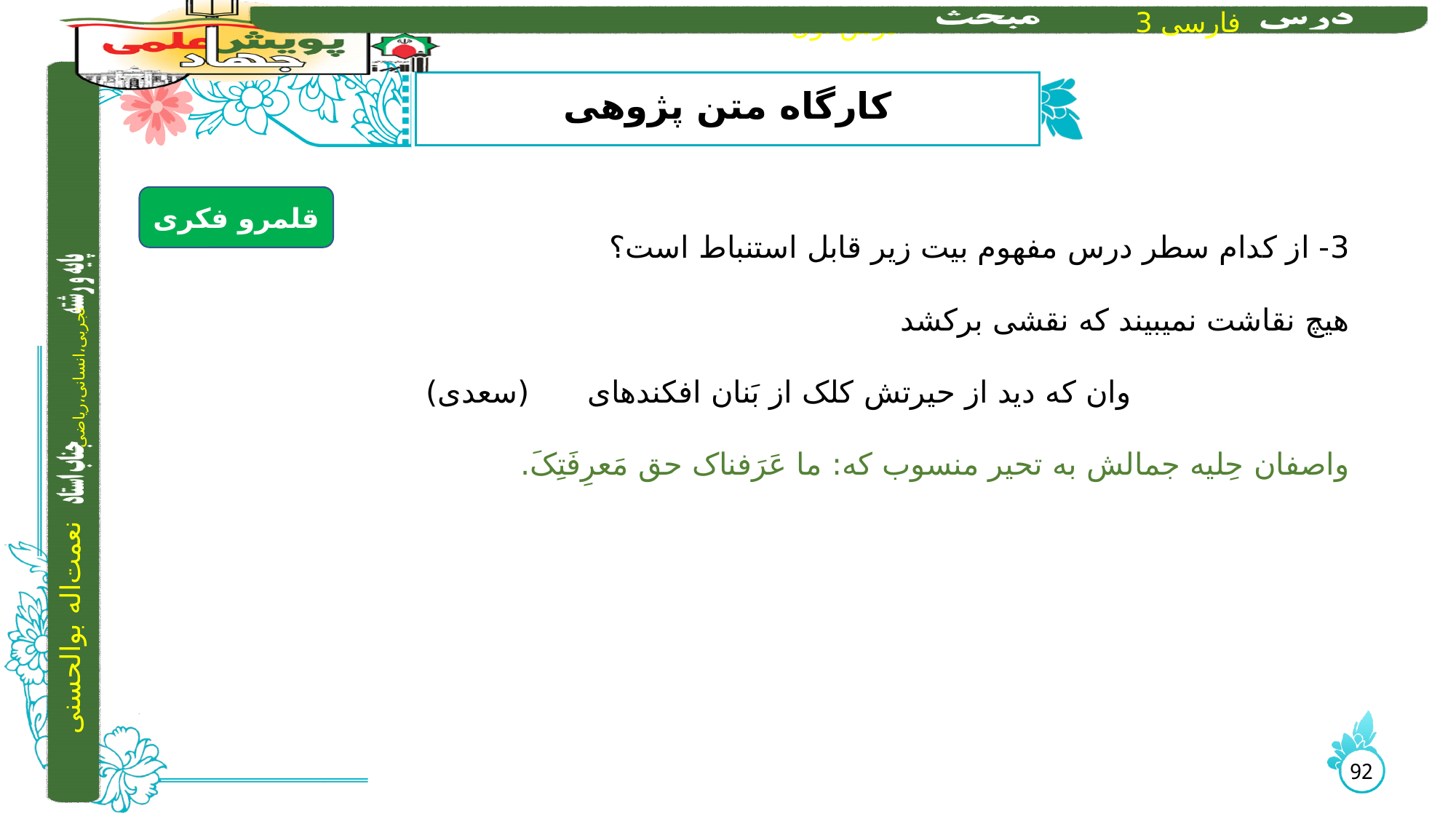

# کارگاه متن پژوهی
قلمرو فکری
3- از کدام سطر درس مفهوم بیت زیر قابل استنباط است؟
	هیچ نقاشت نمی­بیند که نقشی برکشد
			وان که دید از حیرتش کلک از بَنان افکنده­ای	      (سعدی)
واصفان حِلیه جمالش به تحیر منسوب که: ما عَرَفناک حق مَعرِفَتِکَ.